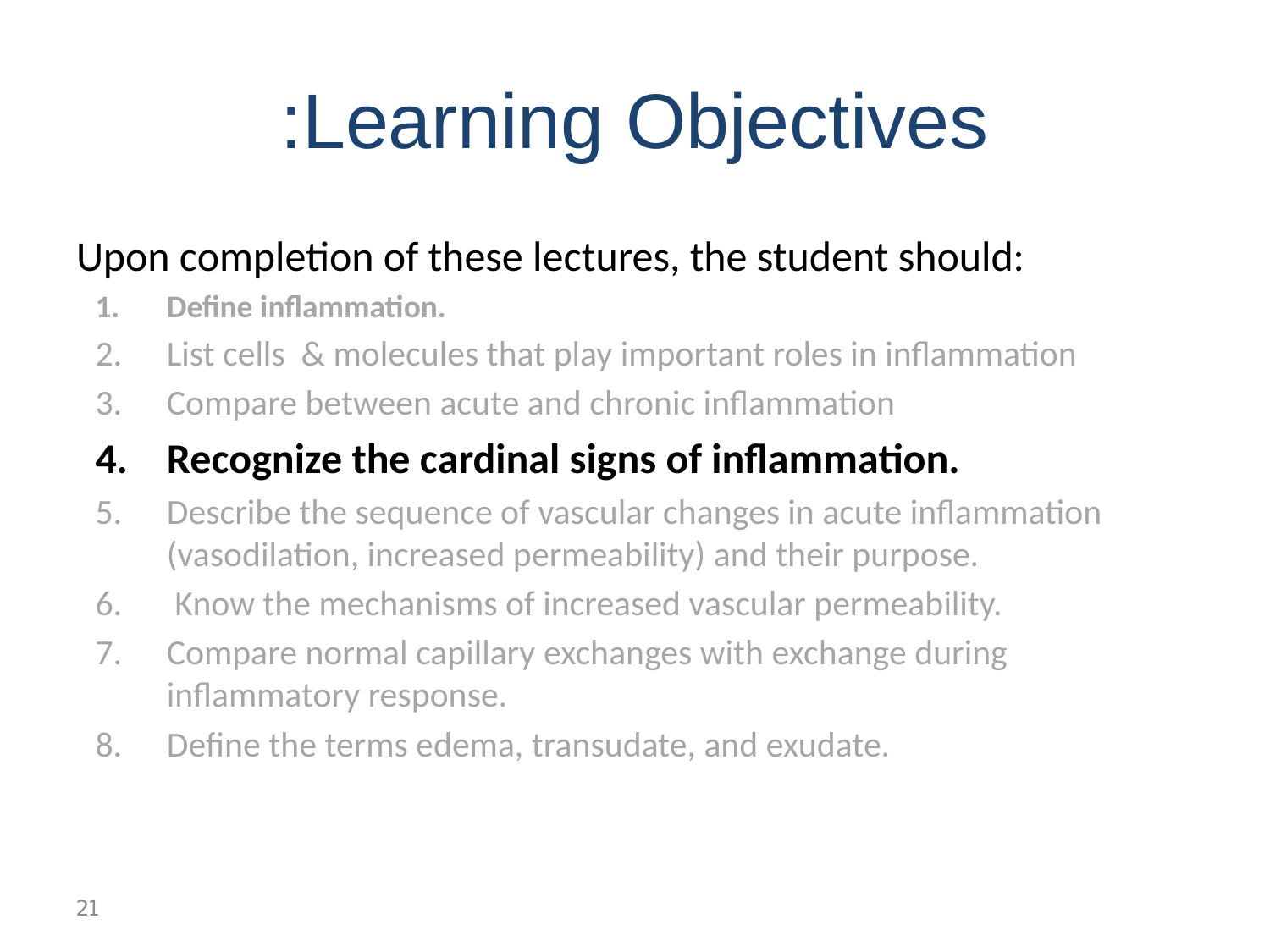

# Learning Objectives:
Upon completion of these lectures, the student should:
Define inflammation.
List cells  & molecules that play important roles in inflammation
Compare between acute and chronic inflammation
Recognize the cardinal signs of inflammation.
Describe the sequence of vascular changes in acute inflammation (vasodilation, increased permeability) and their purpose.
 Know the mechanisms of increased vascular permeability.
Compare normal capillary exchanges with exchange during inflammatory response.
Define the terms edema, transudate, and exudate.
21